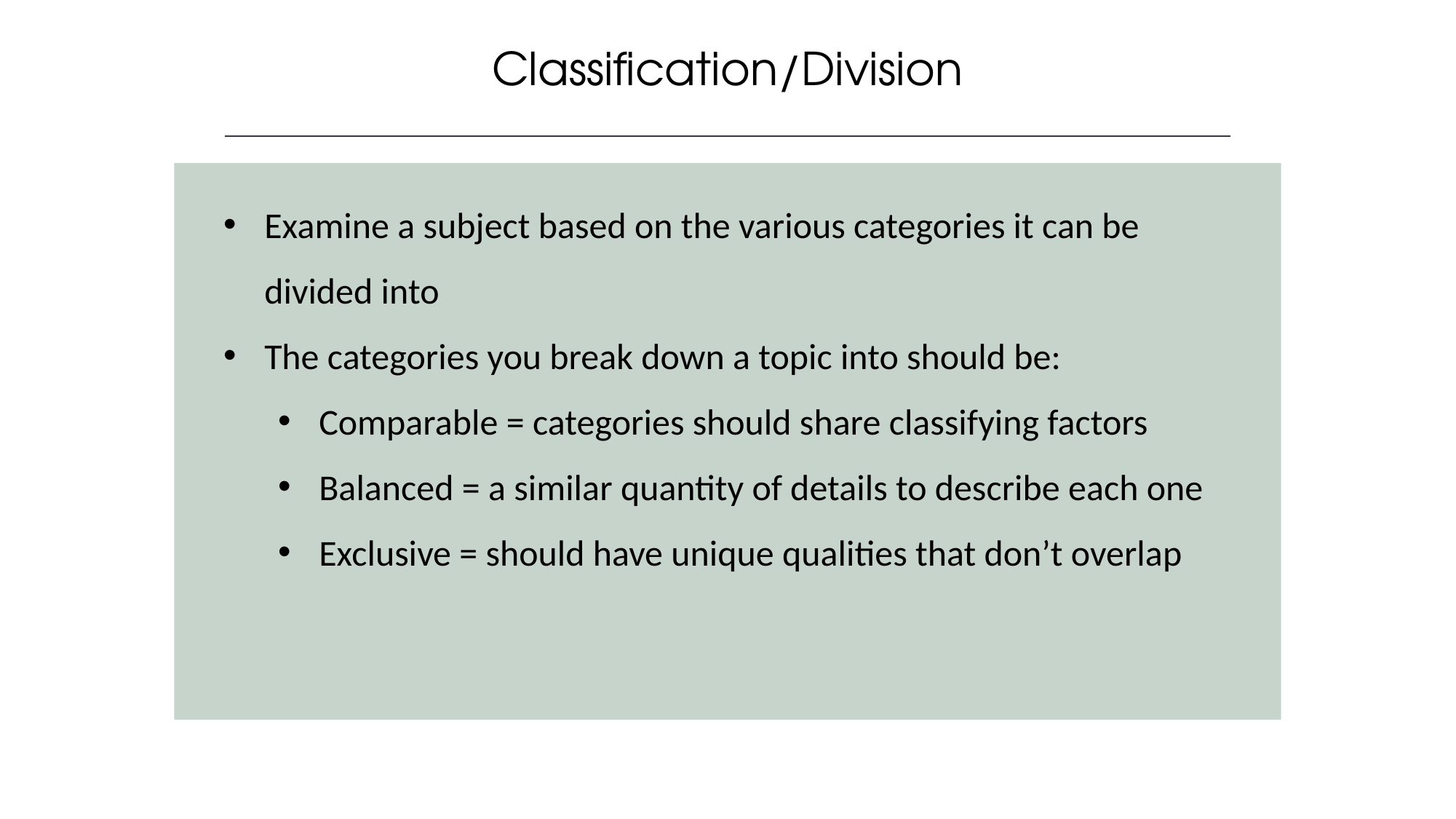

Classification/Division
HAWKES LEARNING

Examine a subject based on the various categories it can be divided into
The categories you break down a topic into should be:
Comparable = categories should share classifying factors
Balanced = a similar quantity of details to describe each one
Exclusive = should have unique qualities that don’t overlap